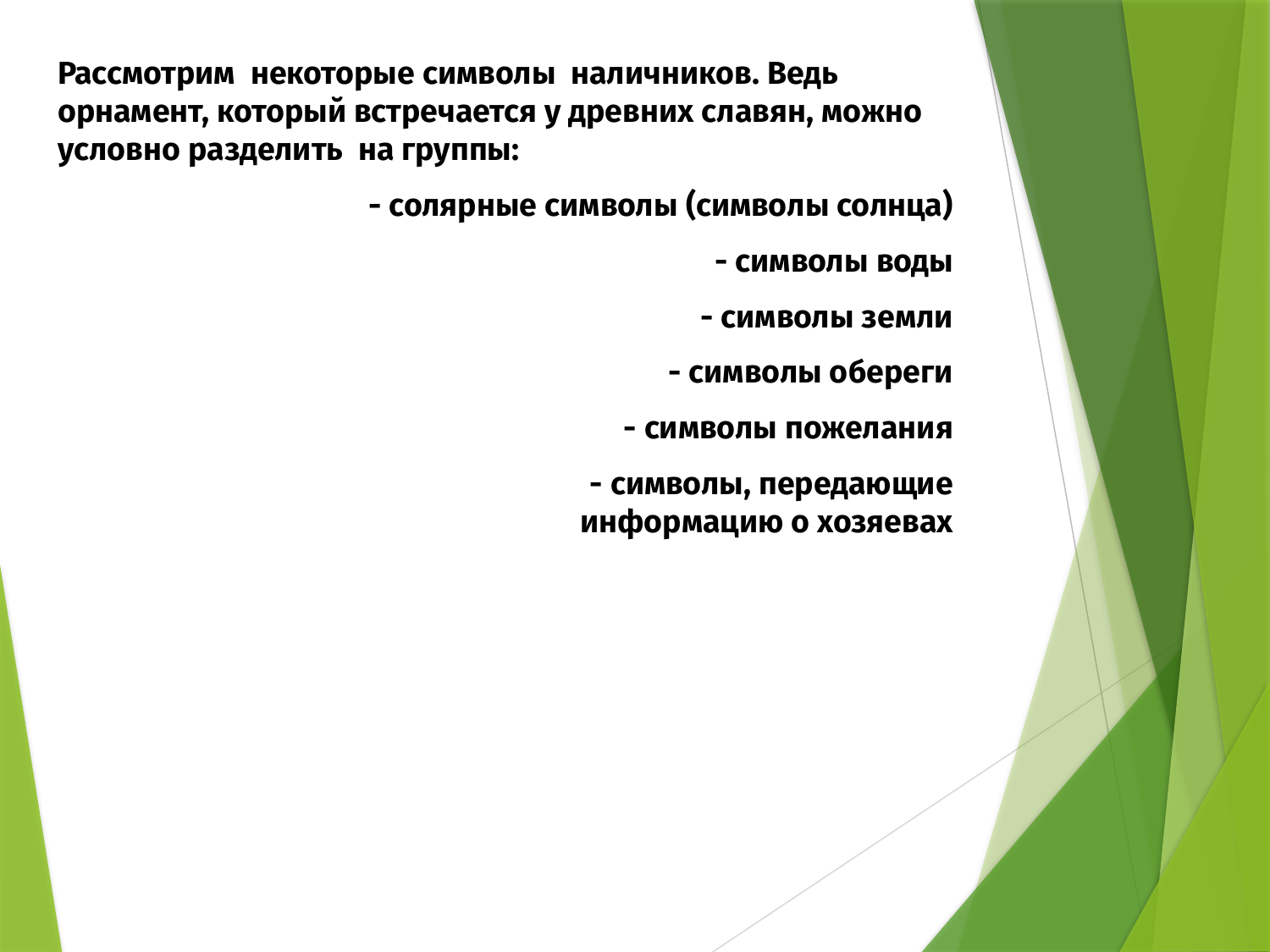

Рассмотрим  некоторые символы  наличников. Ведь орнамент, который встречается у древних славян, можно условно разделить  на группы:
         - солярные символы (символы солнца)
  - символы воды
                                                                - символы земли
                                                               - символы обереги
                                                          - символы пожелания
                                                                - символы, передающие информацию о хозяевах